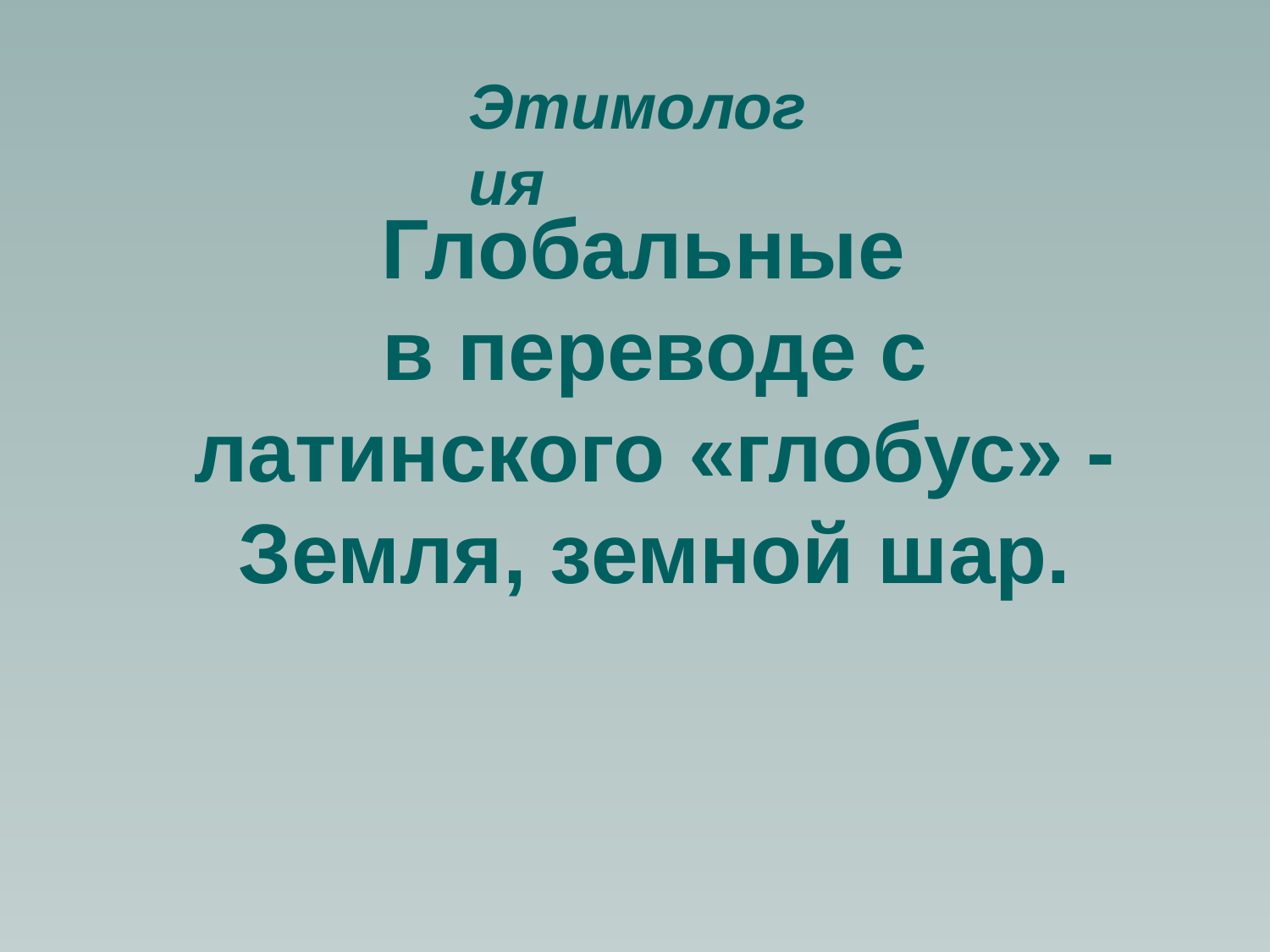

Этимология
Глобальные
в переводе с латинского «глобус» - Земля, земной шар.